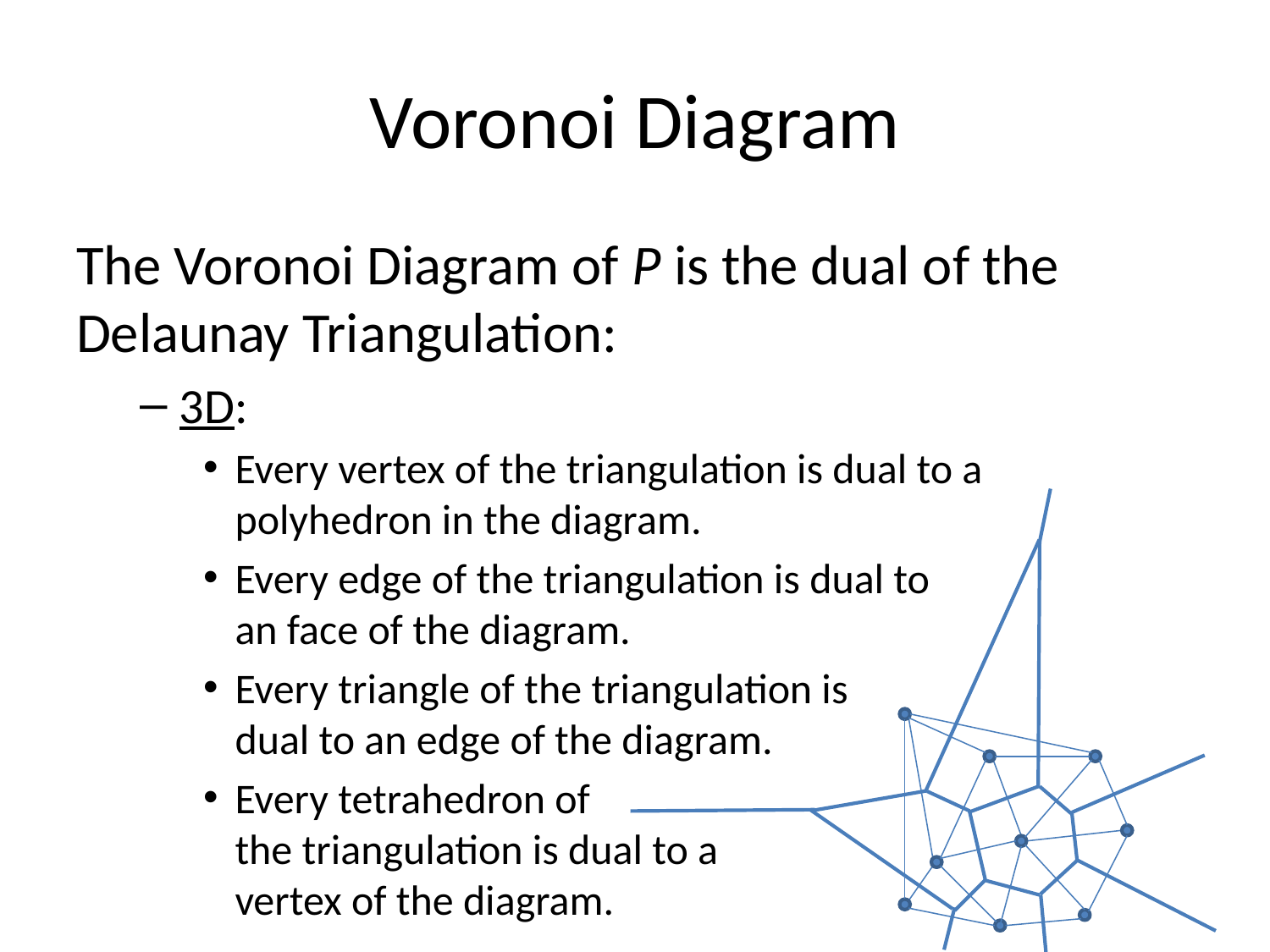

# Voronoi Diagram
The Voronoi Diagram of P is the dual of the Delaunay Triangulation:
3D:
Every vertex of the triangulation is dual to a
polyhedron in the diagram.
Every edge of the triangulation is dual to
an face of the diagram.
Every triangle of the triangulation is
dual to an edge of the diagram.
Every tetrahedron of
the triangulation is dual to a
vertex of the diagram.